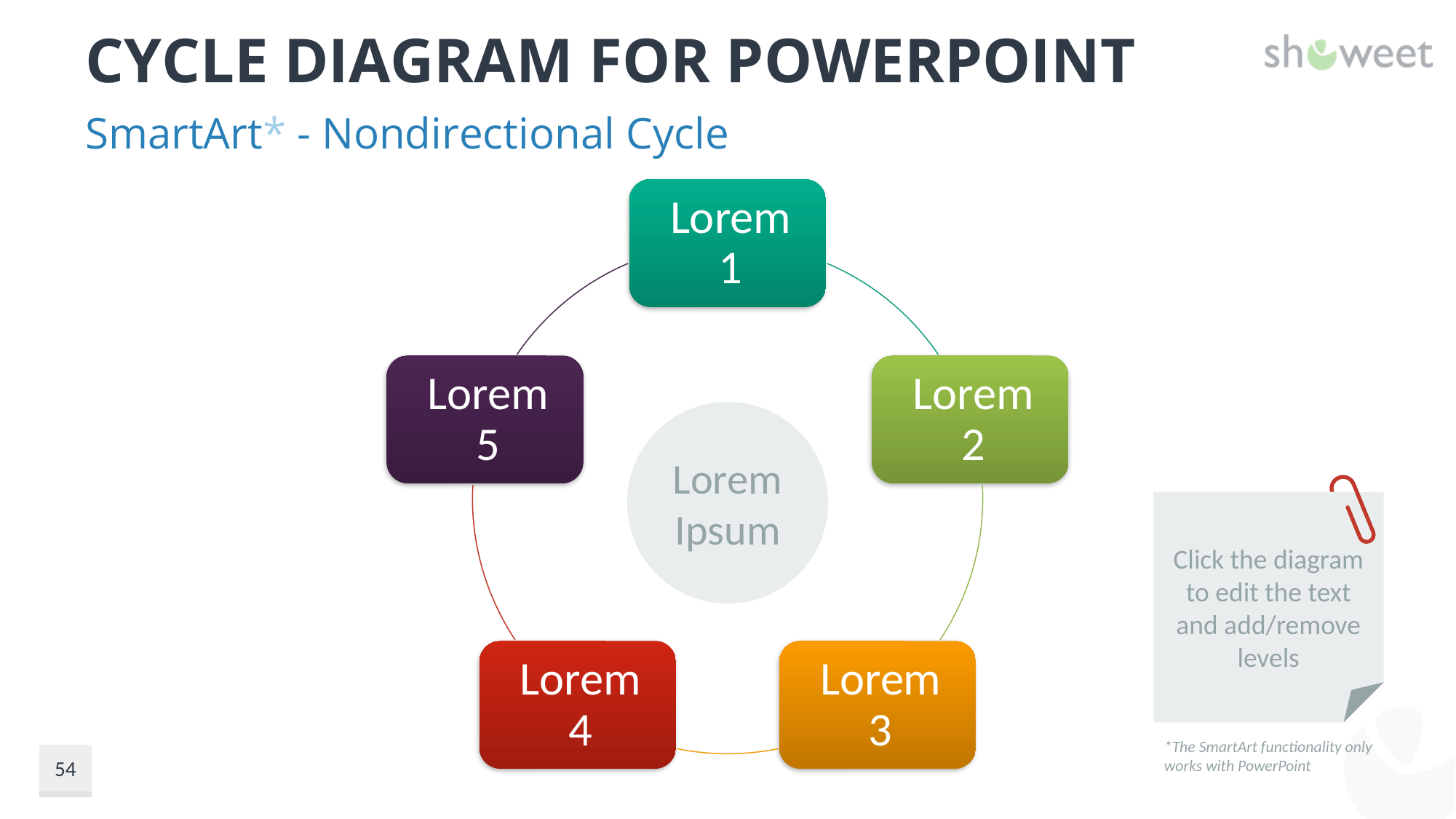

# Cycle Diagram for PowerPoint
SmartArt* - Nondirectional Cycle
Lorem 1
Lorem 2
Lorem 3
Lorem 4
Lorem 5
Lorem Ipsum

Click the diagram to edit the text and add/remove levels

*The SmartArt functionality only works with PowerPoint
54